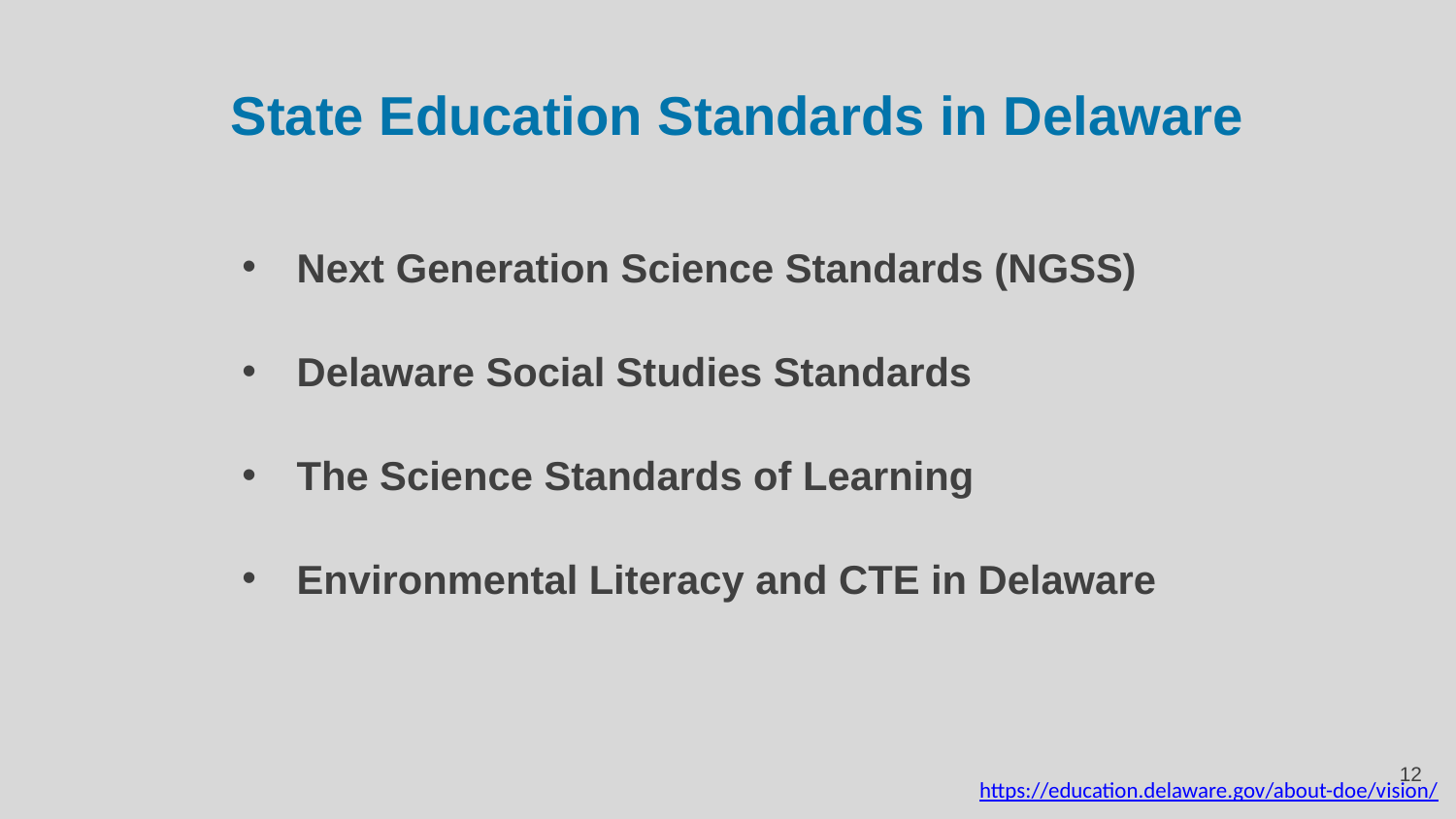

# State Education Standards in Delaware
Next Generation Science Standards (NGSS)

Delaware Social Studies Standards

The Science Standards of Learning

Environmental Literacy and CTE in Delaware
12
https://education.delaware.gov/about-doe/vision/